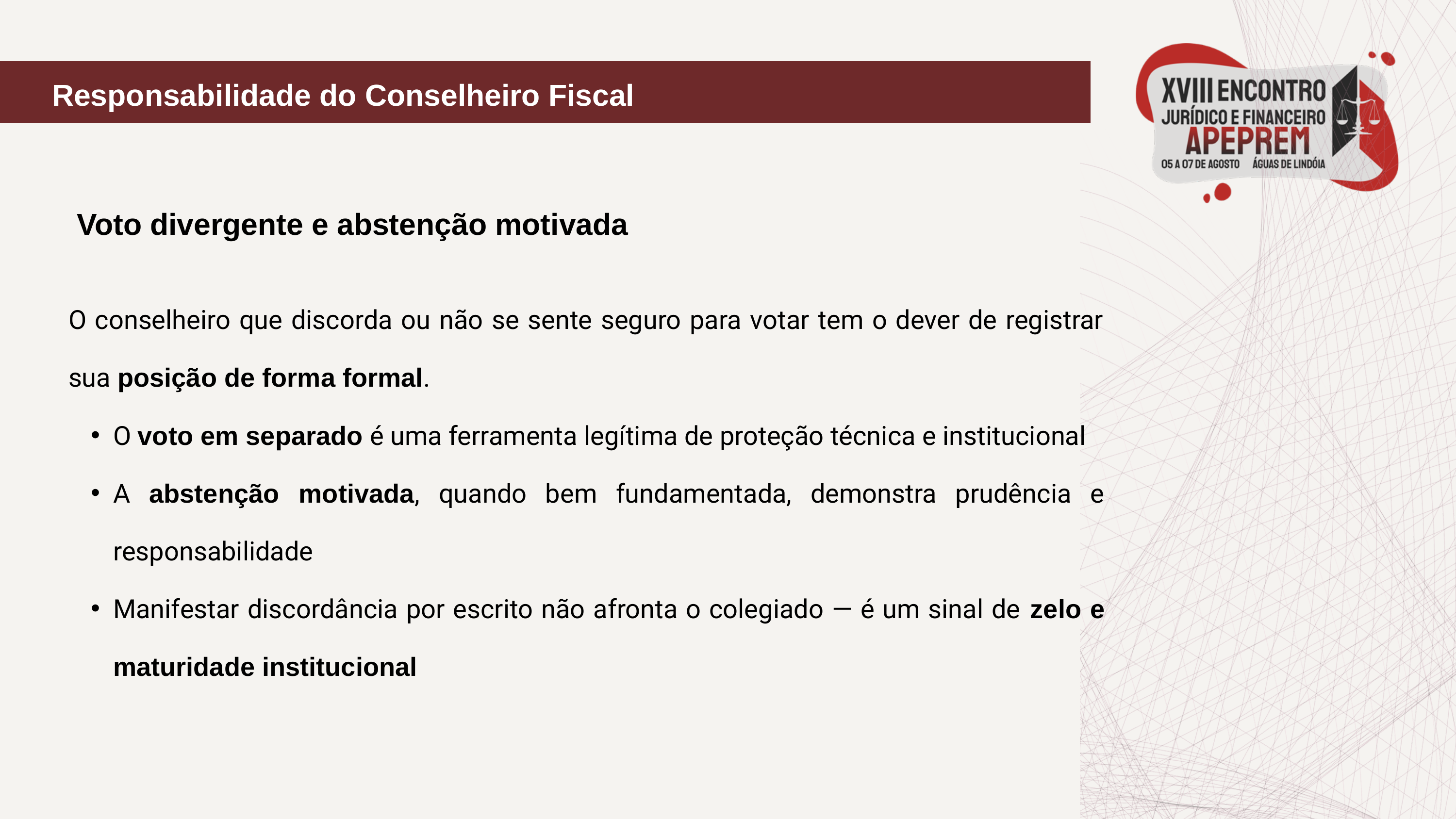

Responsabilidade do Conselheiro Fiscal
 Voto divergente e abstenção motivada
O conselheiro que discorda ou não se sente seguro para votar tem o dever de registrar sua posição de forma formal.
O voto em separado é uma ferramenta legítima de proteção técnica e institucional
A abstenção motivada, quando bem fundamentada, demonstra prudência e responsabilidade
Manifestar discordância por escrito não afronta o colegiado — é um sinal de zelo e maturidade institucional